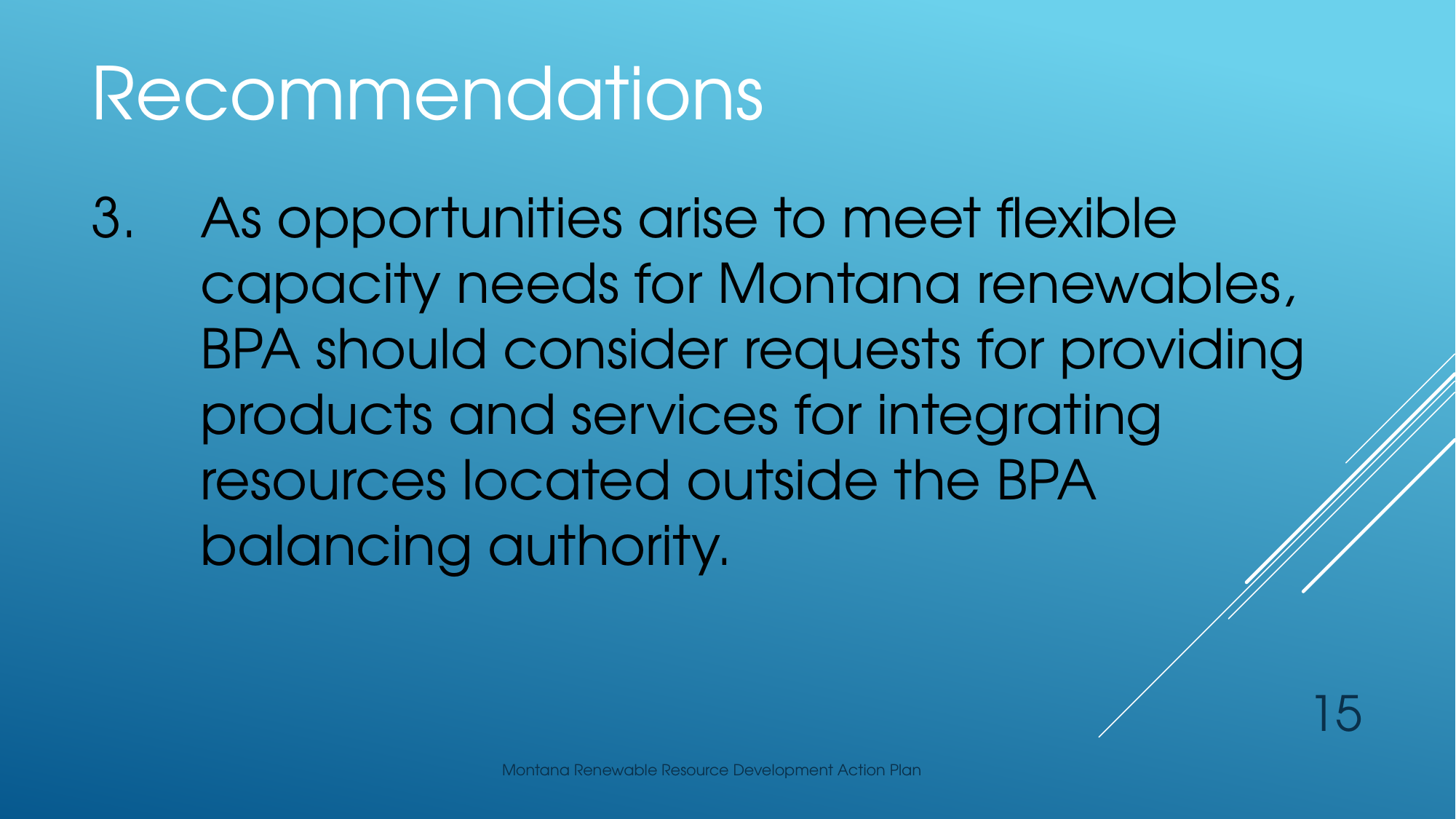

Recommendations
As opportunities arise to meet flexible capacity needs for Montana renewables, BPA should consider requests for providing products and services for integrating resources located outside the BPA balancing authority.
15
Montana Renewable Resource Development Action Plan